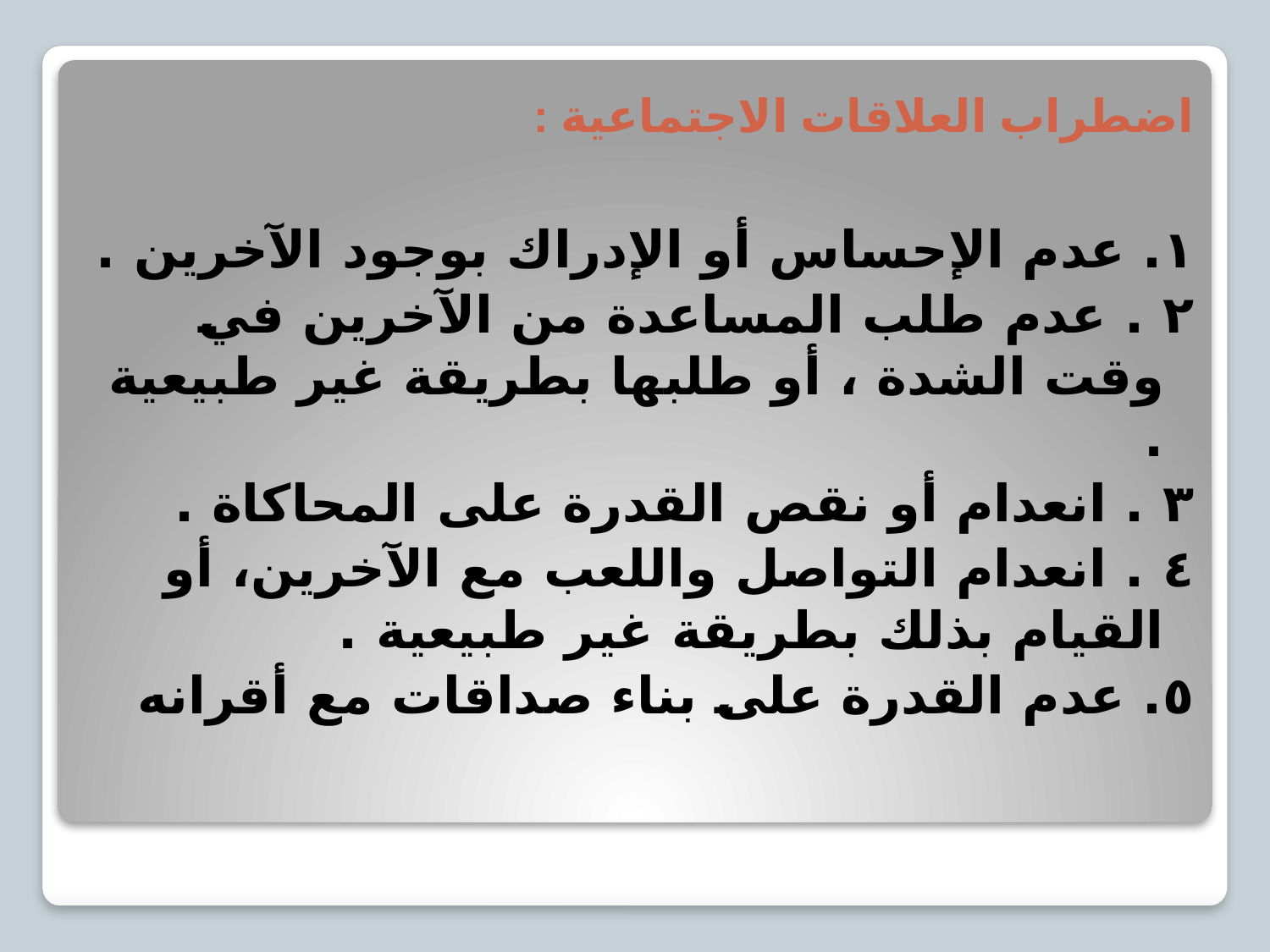

اضطراب العلاقات الاجتماعية :

١. عدم الإحساس أو الإدراك بوجود الآخرين .
٢ . عدم طلب المساعدة من الآخرين في وقت الشدة ، أو طلبها بطريقة غير طبيعية .
٣ . انعدام أو نقص القدرة على المحاكاة .
٤ . انعدام التواصل واللعب مع الآخرين، أو القيام بذلك بطريقة غير طبيعية .
٥. عدم القدرة على بناء صداقات مع أقرانه
#